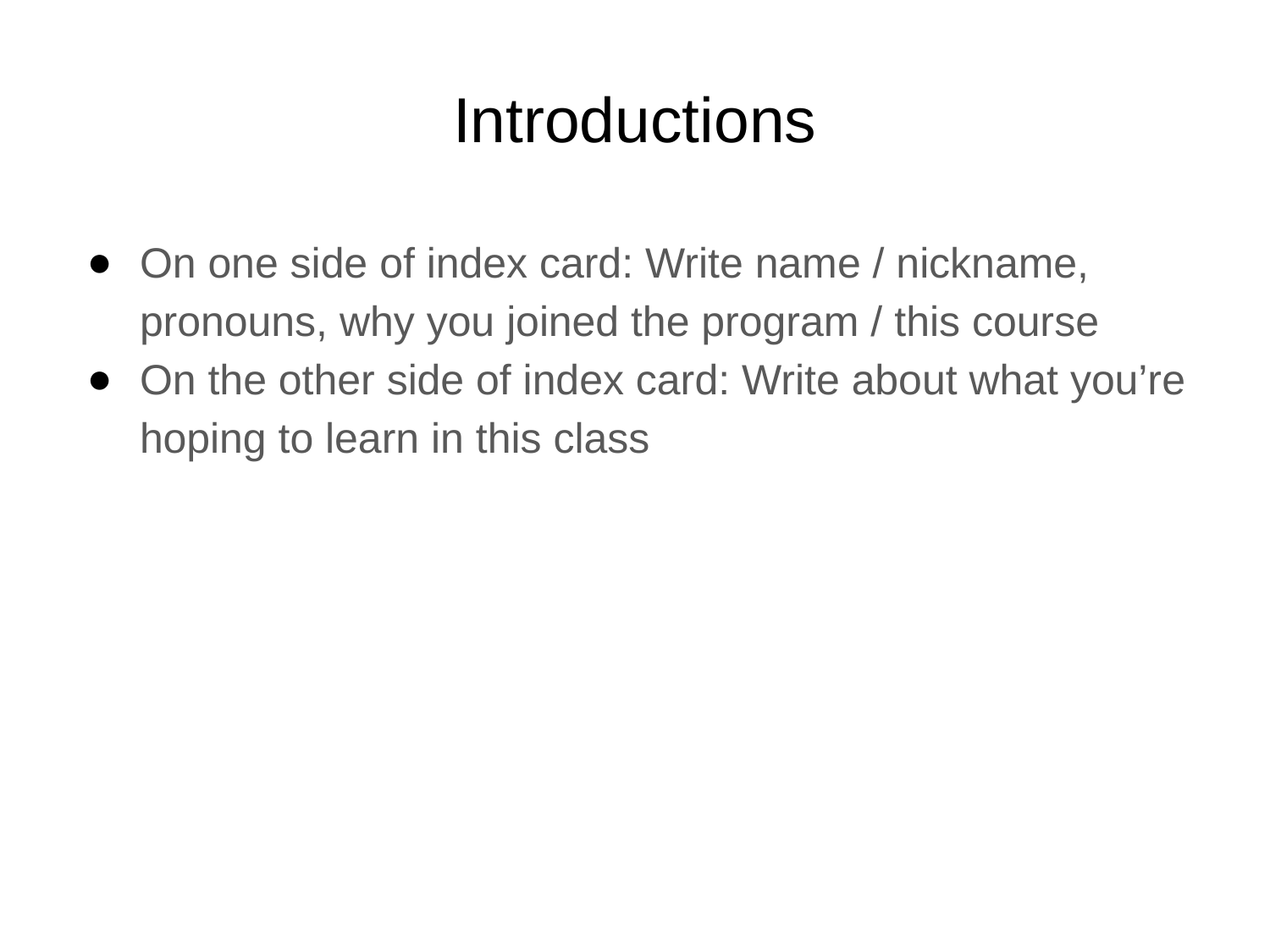

# Introductions
On one side of index card: Write name / nickname, pronouns, why you joined the program / this course
On the other side of index card: Write about what you’re hoping to learn in this class